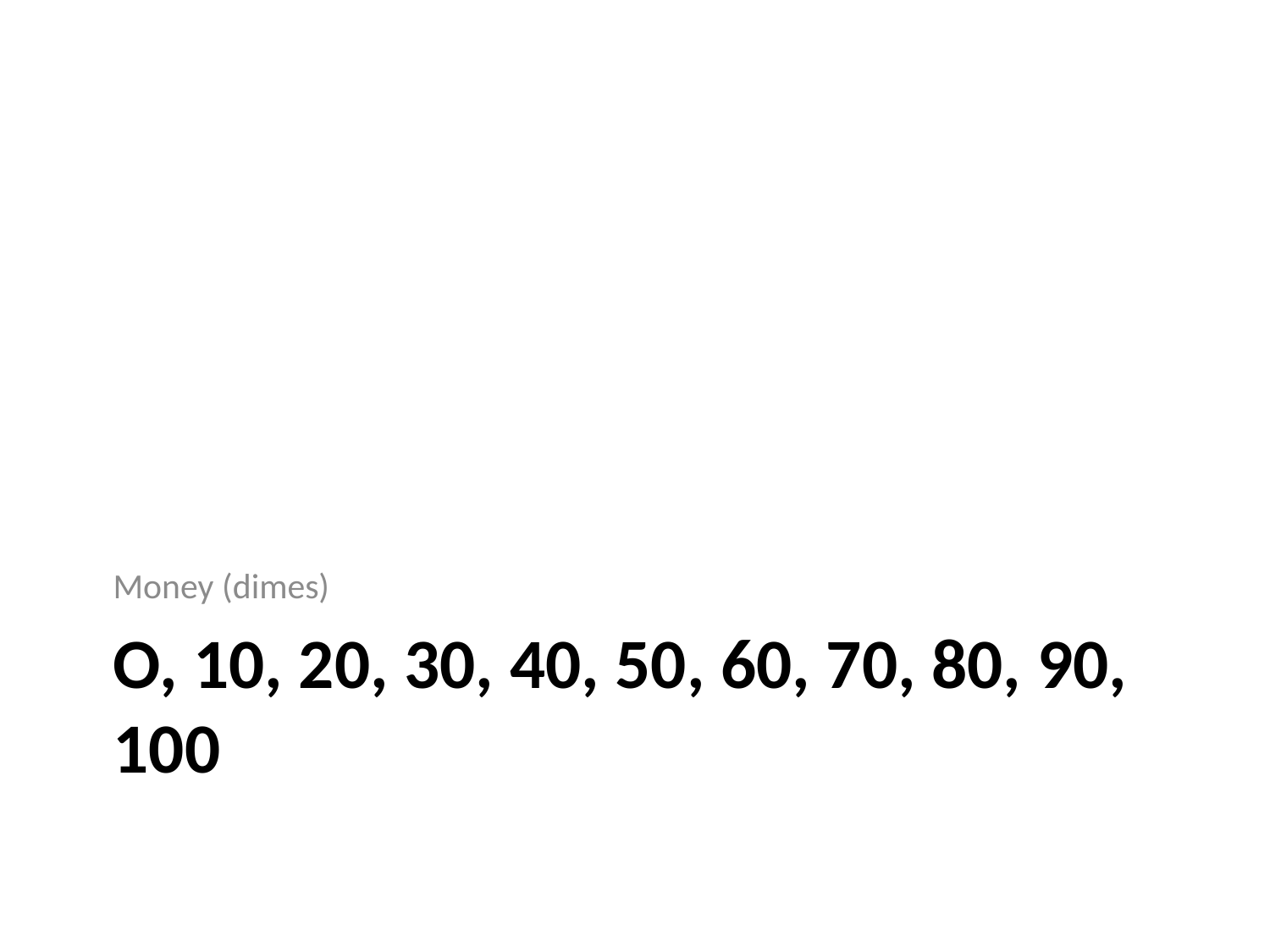

Money (dimes)
# o, 10, 20, 30, 40, 50, 60, 70, 80, 90, 100